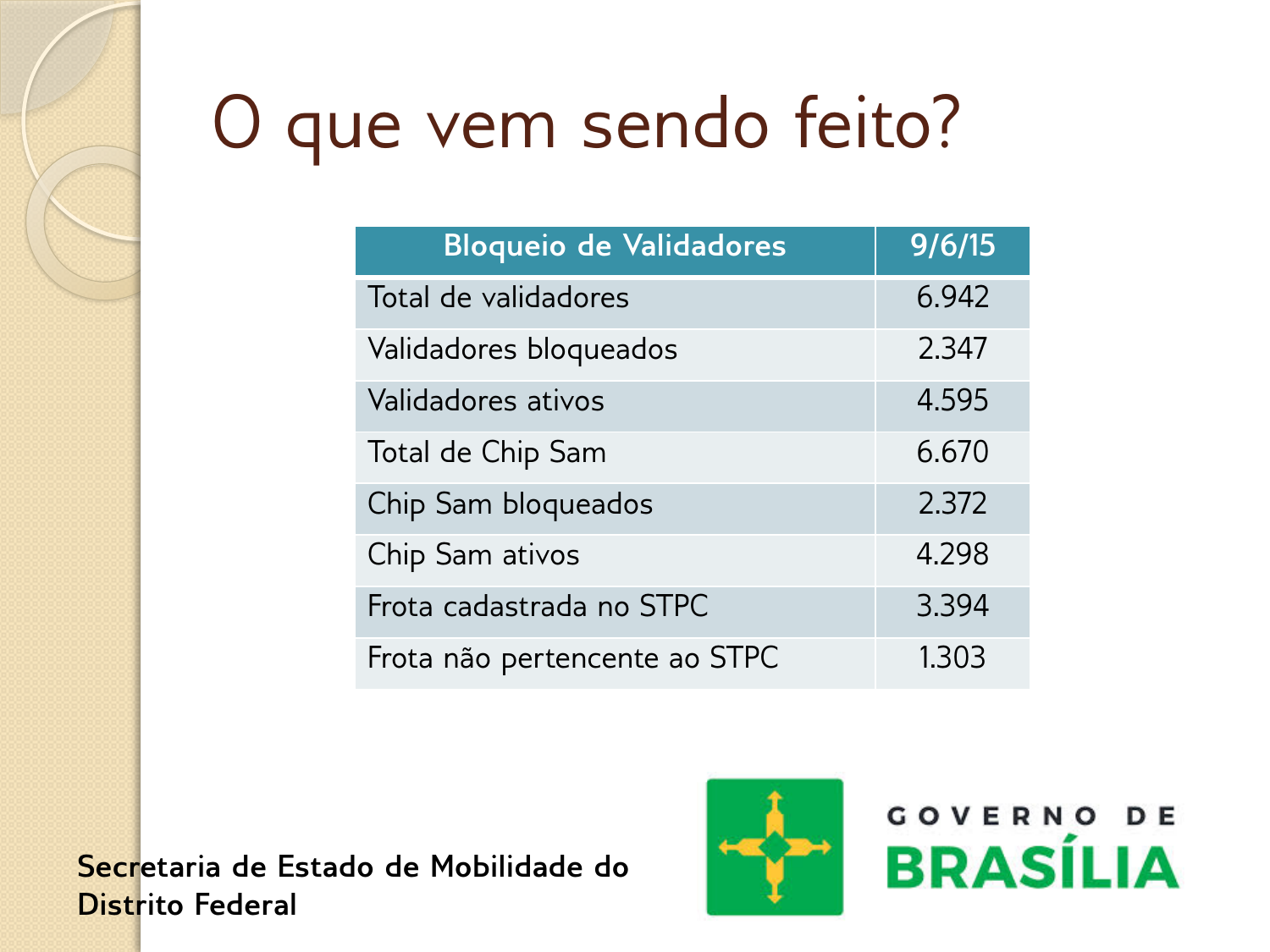

# O que vem sendo feito?
| Bloqueio de Validadores | 9/6/15 |
| --- | --- |
| Total de validadores | 6.942 |
| Validadores bloqueados | 2.347 |
| Validadores ativos | 4.595 |
| Total de Chip Sam | 6.670 |
| Chip Sam bloqueados | 2.372 |
| Chip Sam ativos | 4.298 |
| Frota cadastrada no STPC | 3.394 |
| Frota não pertencente ao STPC | 1.303 |